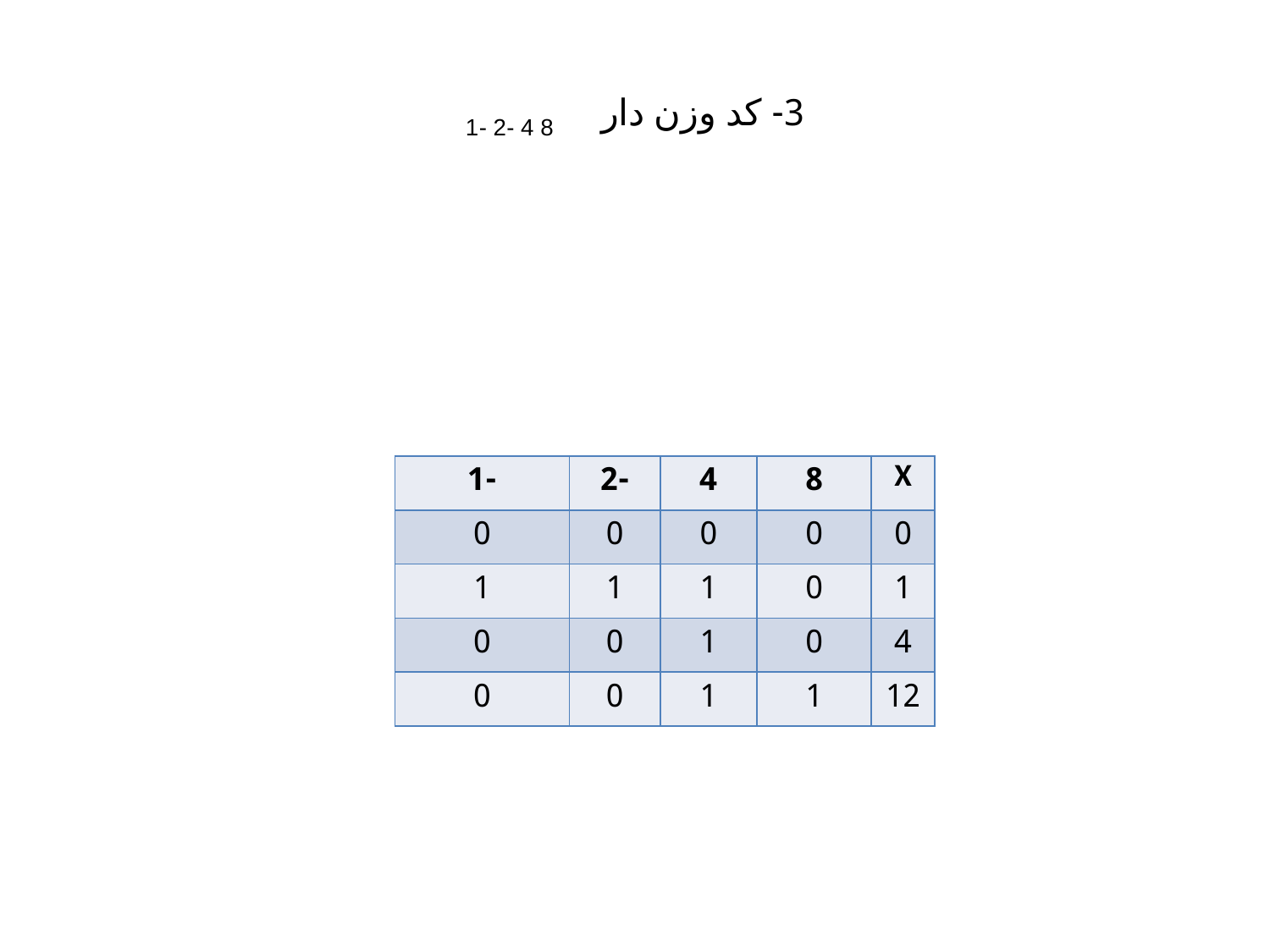

# 3- کد وزن دار     8 4 -2 -1
| -1 | -2 | 4 | 8 | X |
| --- | --- | --- | --- | --- |
| 0 | 0 | 0 | 0 | 0 |
| 1 | 1 | 1 | 0 | 1 |
| 0 | 0 | 1 | 0 | 4 |
| 0 | 0 | 1 | 1 | 12 |